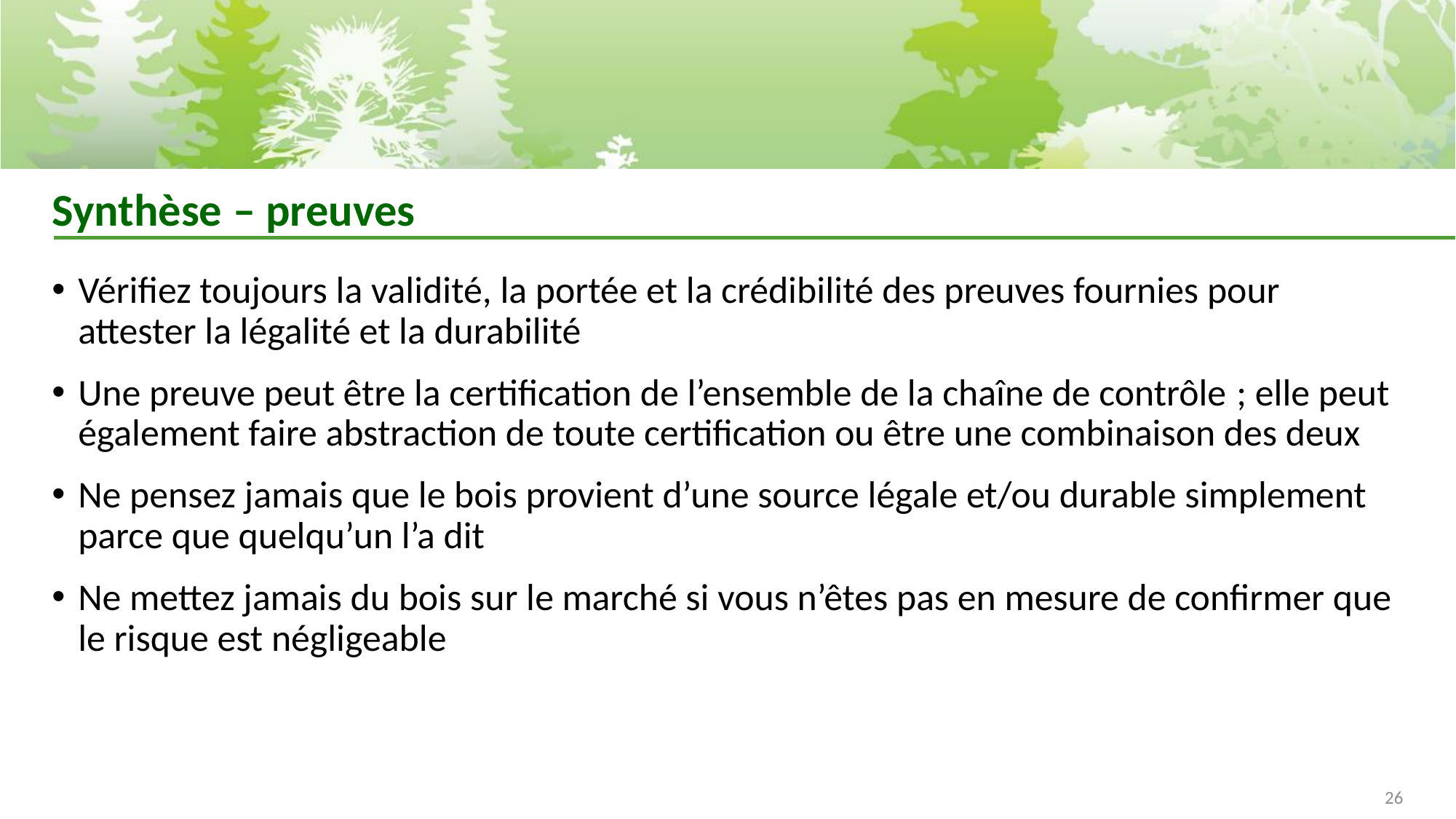

# Synthèse – preuves
Vérifiez toujours la validité, la portée et la crédibilité des preuves fournies pour attester la légalité et la durabilité
Une preuve peut être la certification de l’ensemble de la chaîne de contrôle ; elle peut également faire abstraction de toute certification ou être une combinaison des deux
Ne pensez jamais que le bois provient d’une source légale et/ou durable simplement parce que quelqu’un l’a dit
Ne mettez jamais du bois sur le marché si vous n’êtes pas en mesure de confirmer que le risque est négligeable
26